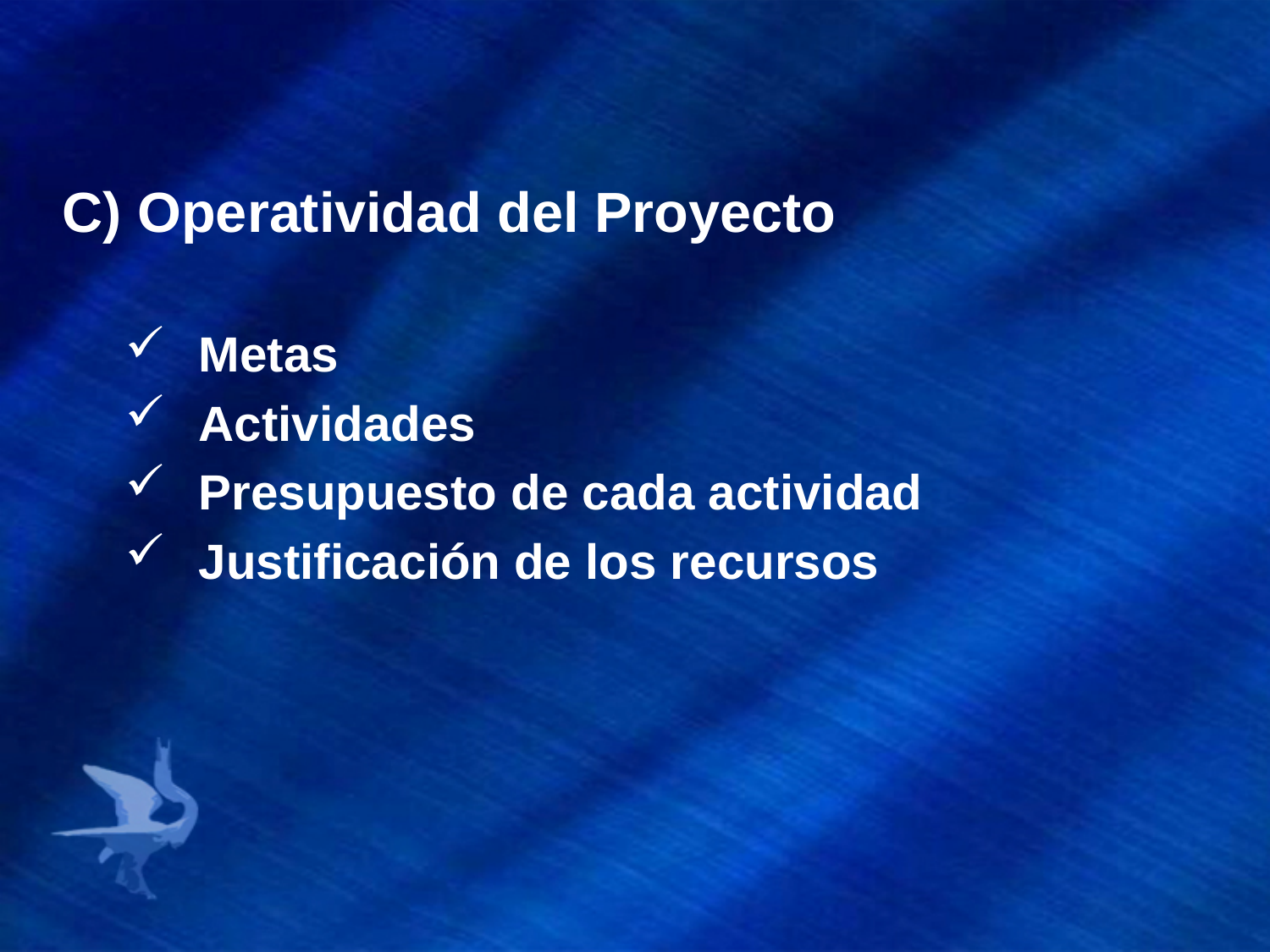

C) Operatividad del Proyecto

Metas
Actividades
Presupuesto de cada actividad
Justificación de los recursos